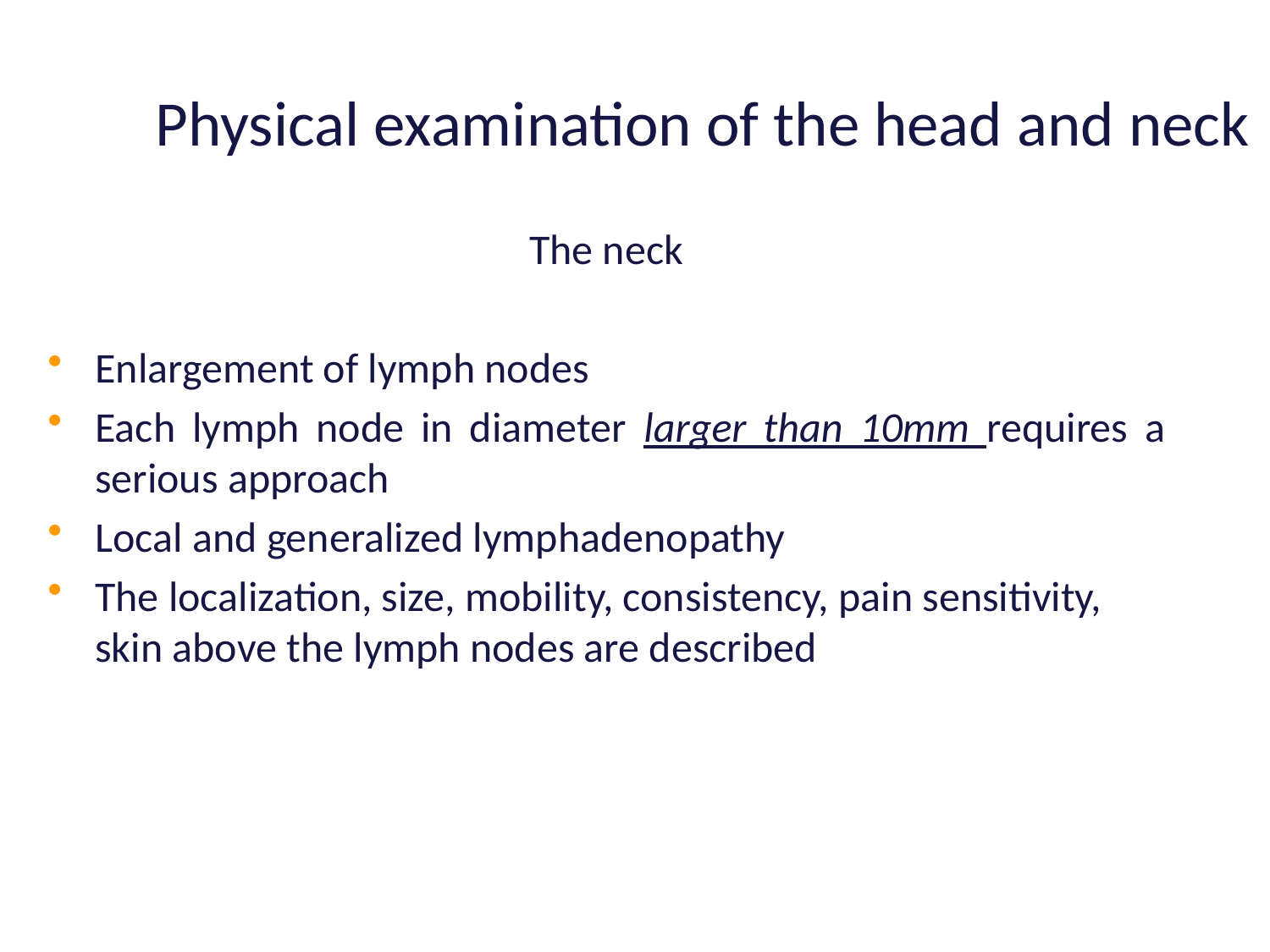

Physical examination of the head and neck
The neck

Enlargement of lymph nodes
Each lymph node in diameter larger than 10mm requires a serious approach
Local and generalized lymphadenopathy
The localization, size, mobility, consistency, pain sensitivity, skin above the lymph nodes are described